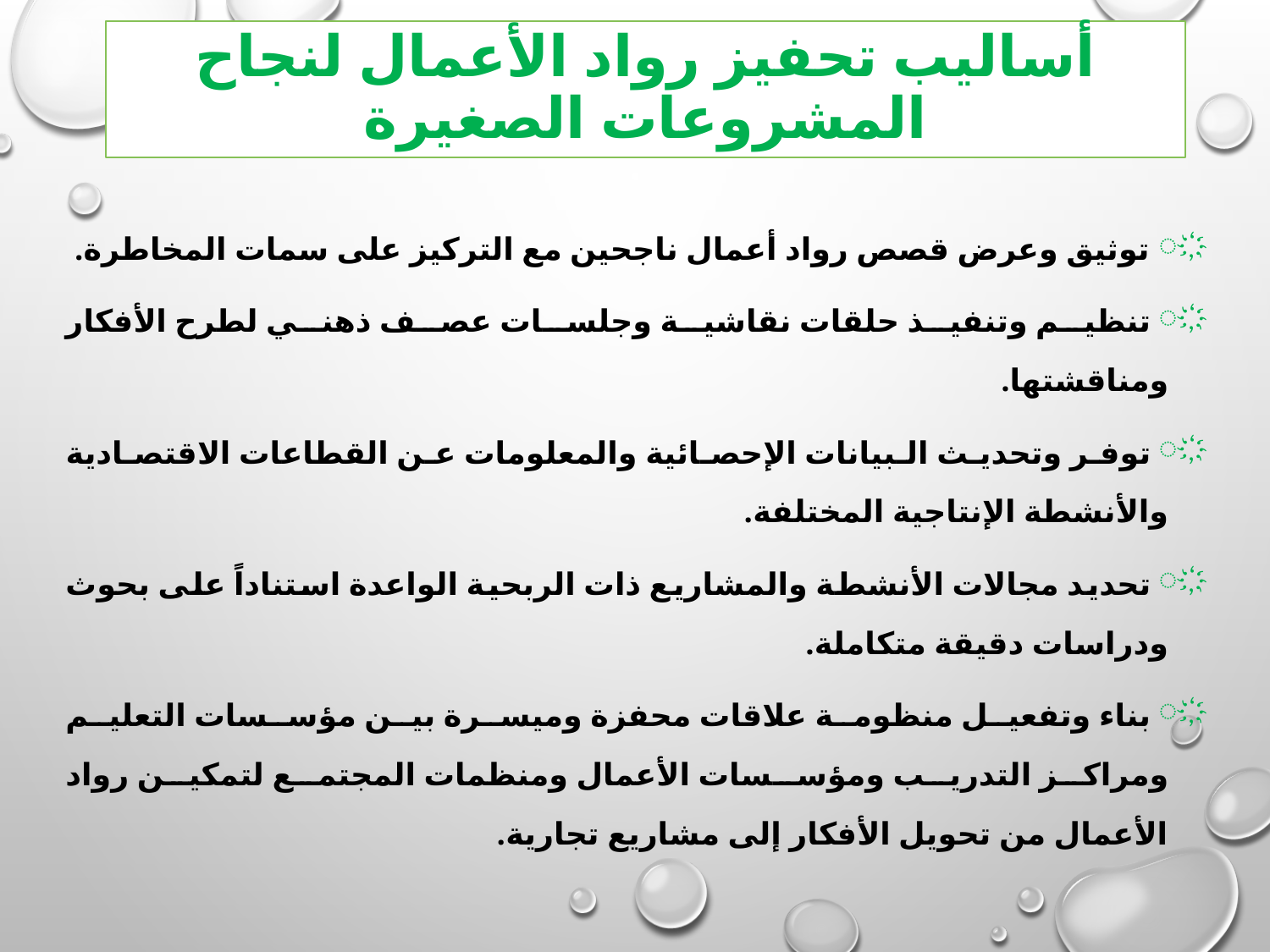

# أساليب تحفيز رواد الأعمال لنجاح المشروعات الصغيرة
 توثيق وعرض قصص رواد أعمال ناجحين مع التركيز على سمات المخاطرة.
 تنظيم وتنفيذ حلقات نقاشية وجلسات عصف ذهني لطرح الأفكار ومناقشتها.
 توفر وتحديث البيانات الإحصائية والمعلومات عن القطاعات الاقتصادية والأنشطة الإنتاجية المختلفة.
 تحديد مجالات الأنشطة والمشاريع ذات الربحية الواعدة استناداً على بحوث ودراسات دقيقة متكاملة.
 بناء وتفعيل منظومة علاقات محفزة وميسرة بين مؤسسات التعليم ومراكز التدريب ومؤسسات الأعمال ومنظمات المجتمع لتمكين رواد الأعمال من تحويل الأفكار إلى مشاريع تجارية.